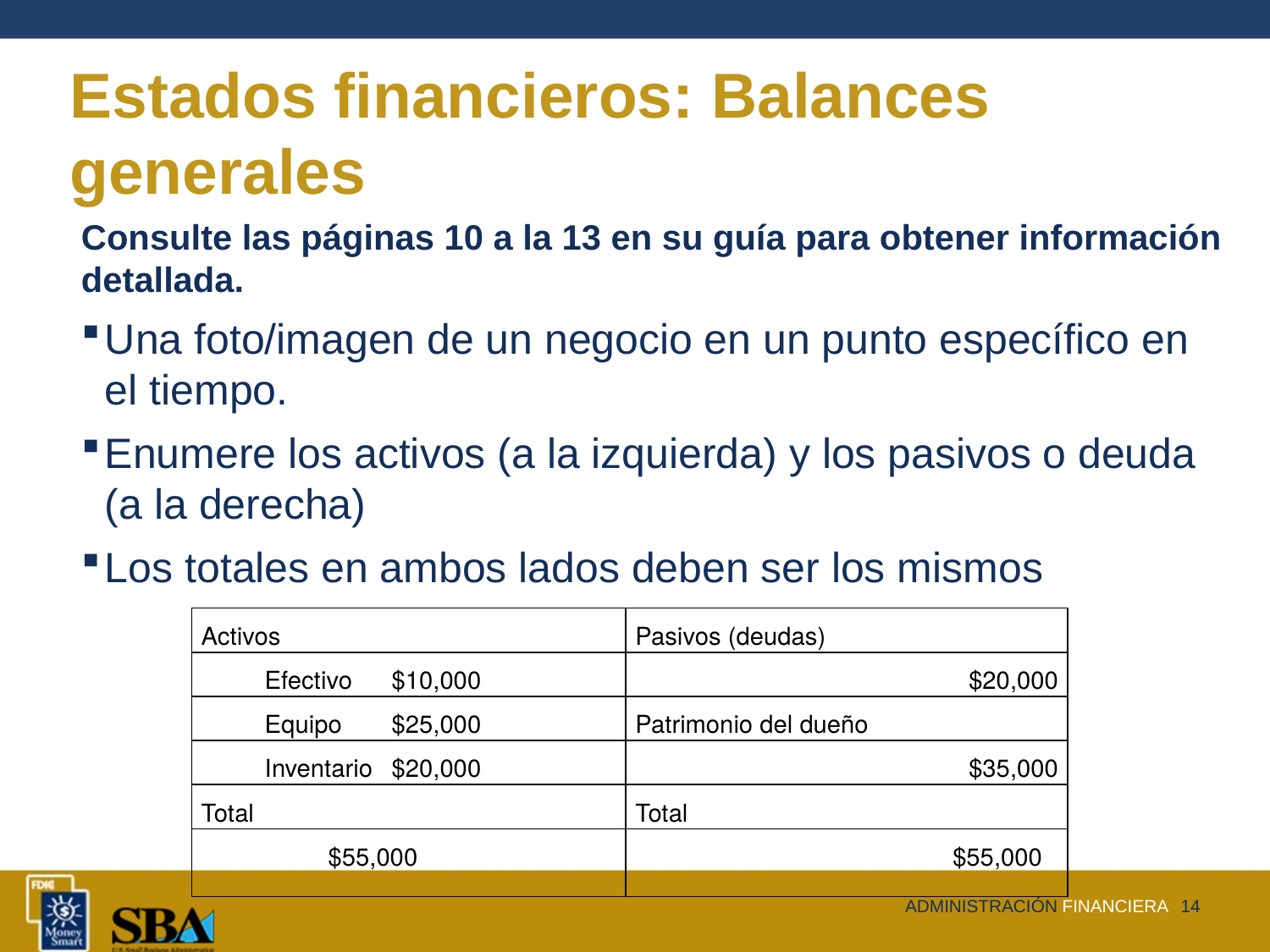

# Estados financieros: Balances generales
Consulte las páginas 10 a la 13 en su guía para obtener información detallada.
Una foto/imagen de un negocio en un punto específico en el tiempo.
Enumere los activos (a la izquierda) y los pasivos o deuda (a la derecha)
Los totales en ambos lados deben ser los mismos
| Activos | Pasivos (deudas) |
| --- | --- |
| Efectivo $10,000 | $20,000 |
| Equipo $25,000 | Patrimonio del dueño |
| Inventario $20,000 | $35,000 |
| Total | Total |
| $55,000 | $55,000 |